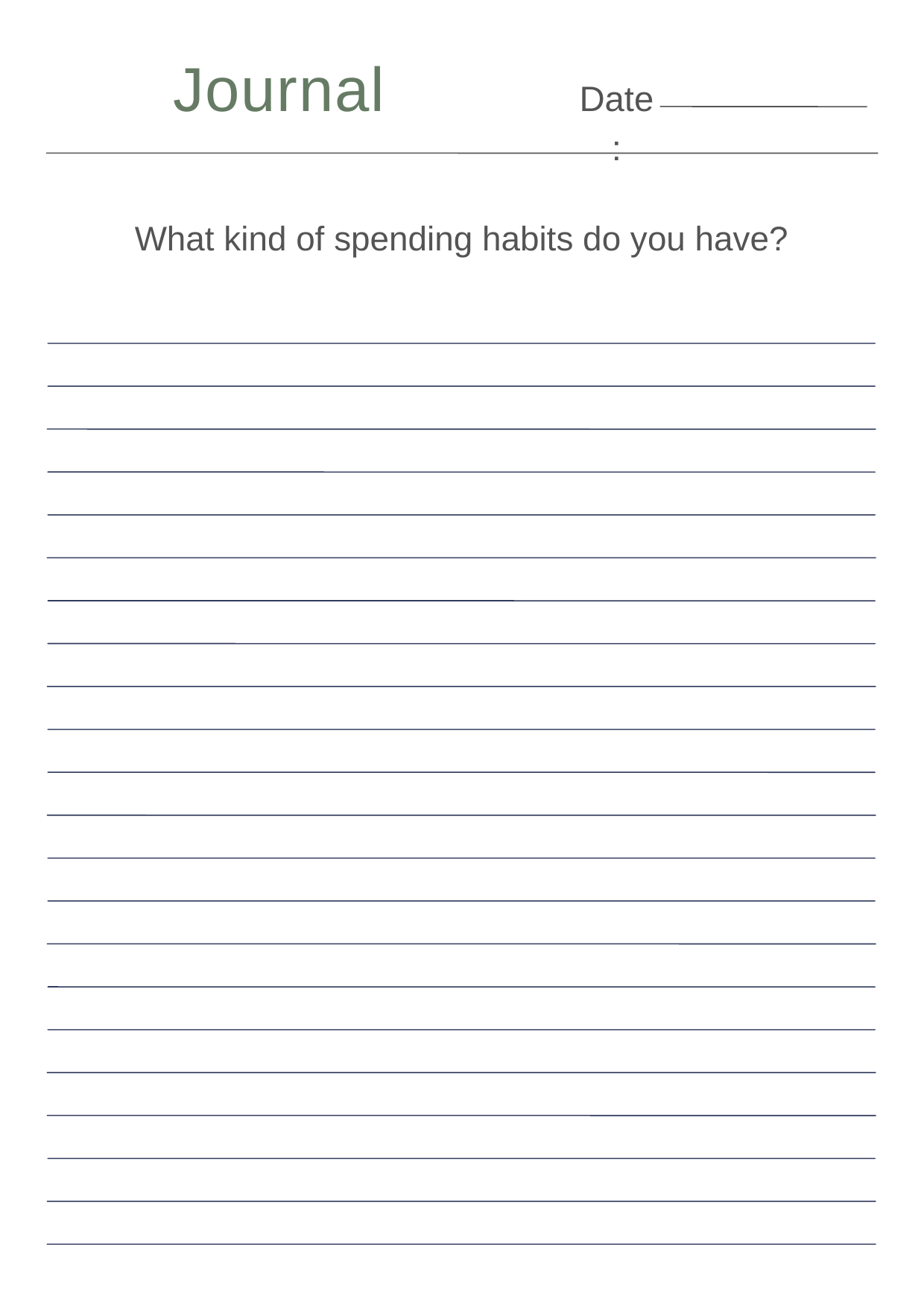

Journal
Date:

What kind of spending habits do you have?